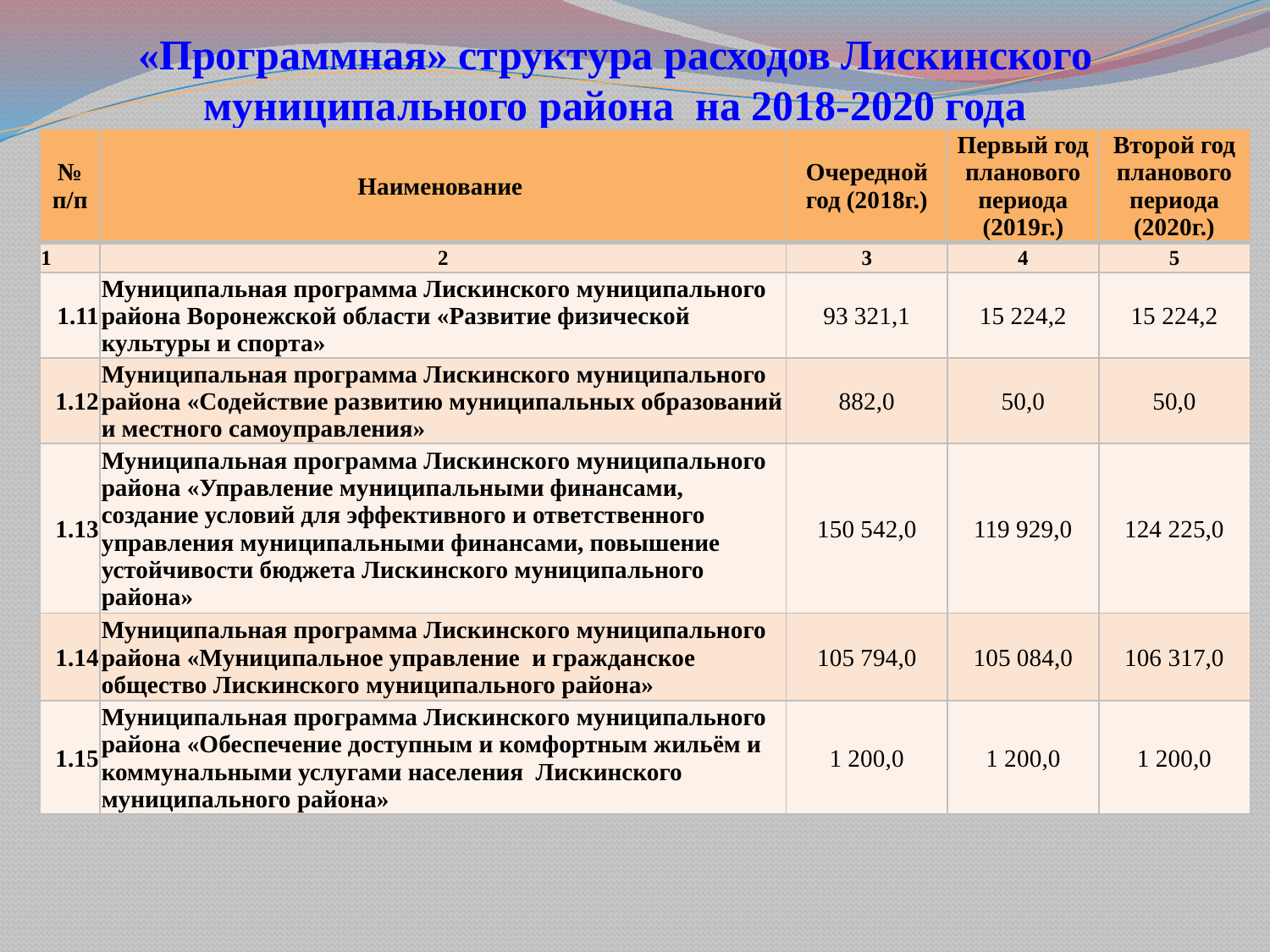

# «Программная» структура расходов Лискинского муниципального района  на 2018-2020 года
| № п/п | Наименование | Очередной год (2018г.) | Первый год планового периода (2019г.) | Второй год планового периода (2020г.) |
| --- | --- | --- | --- | --- |
| 1 | 2 | 3 | 4 | 5 |
| 1.11 | Муниципальная программа Лискинского муниципального района Воронежской области «Развитие физической культуры и спорта» | 93 321,1 | 15 224,2 | 15 224,2 |
| 1.12 | Муниципальная программа Лискинского муниципального района «Содействие развитию муниципальных образований и местного самоуправления» | 882,0 | 50,0 | 50,0 |
| 1.13 | Муниципальная программа Лискинского муниципального района «Управление муниципальными финансами, создание условий для эффективного и ответственного управления муниципальными финансами, повышение устойчивости бюджета Лискинского муниципального района» | 150 542,0 | 119 929,0 | 124 225,0 |
| 1.14 | Муниципальная программа Лискинского муниципального района «Муниципальное управление и гражданское общество Лискинского муниципального района» | 105 794,0 | 105 084,0 | 106 317,0 |
| 1.15 | Муниципальная программа Лискинского муниципального района «Обеспечение доступным и комфортным жильём и коммунальными услугами населения Лискинского муниципального района» | 1 200,0 | 1 200,0 | 1 200,0 |